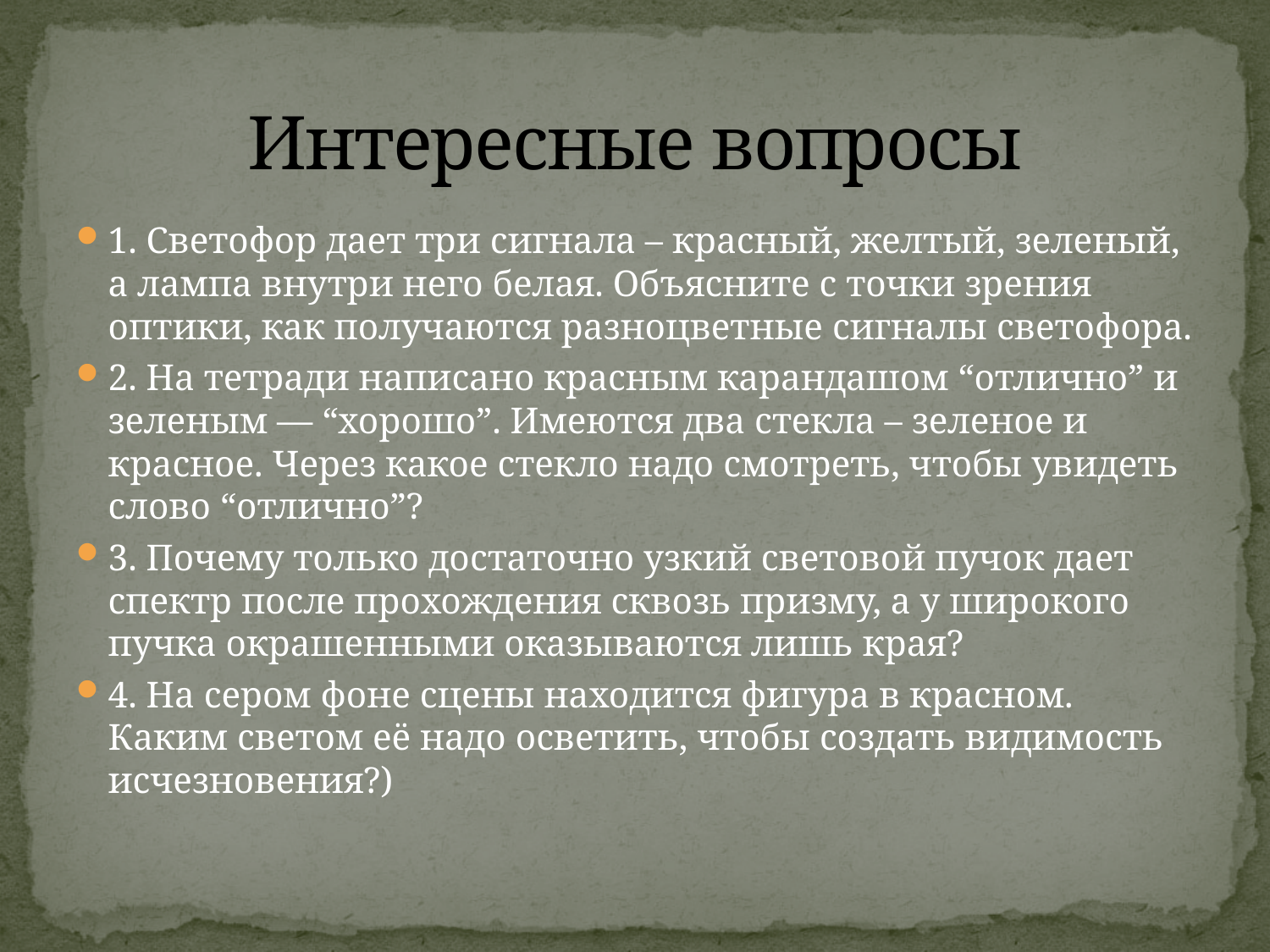

# Интересные вопросы
1. Светофор дает три сигнала – красный, желтый, зеленый, а лампа внутри него белая. Объясните с точки зрения оптики, как получаются разноцветные сигналы светофора.
2. На тетради написано красным карандашом “отлично” и зеленым — “хорошо”. Имеются два стекла – зеленое и красное. Через какое стекло надо смотреть, чтобы увидеть слово “отлично”?
3. Почему только достаточно узкий световой пучок дает спектр после прохождения сквозь призму, а у широкого пучка окрашенными оказываются лишь края?
4. На сером фоне сцены находится фигура в красном. Каким светом её надо осветить, чтобы создать видимость исчезновения?)